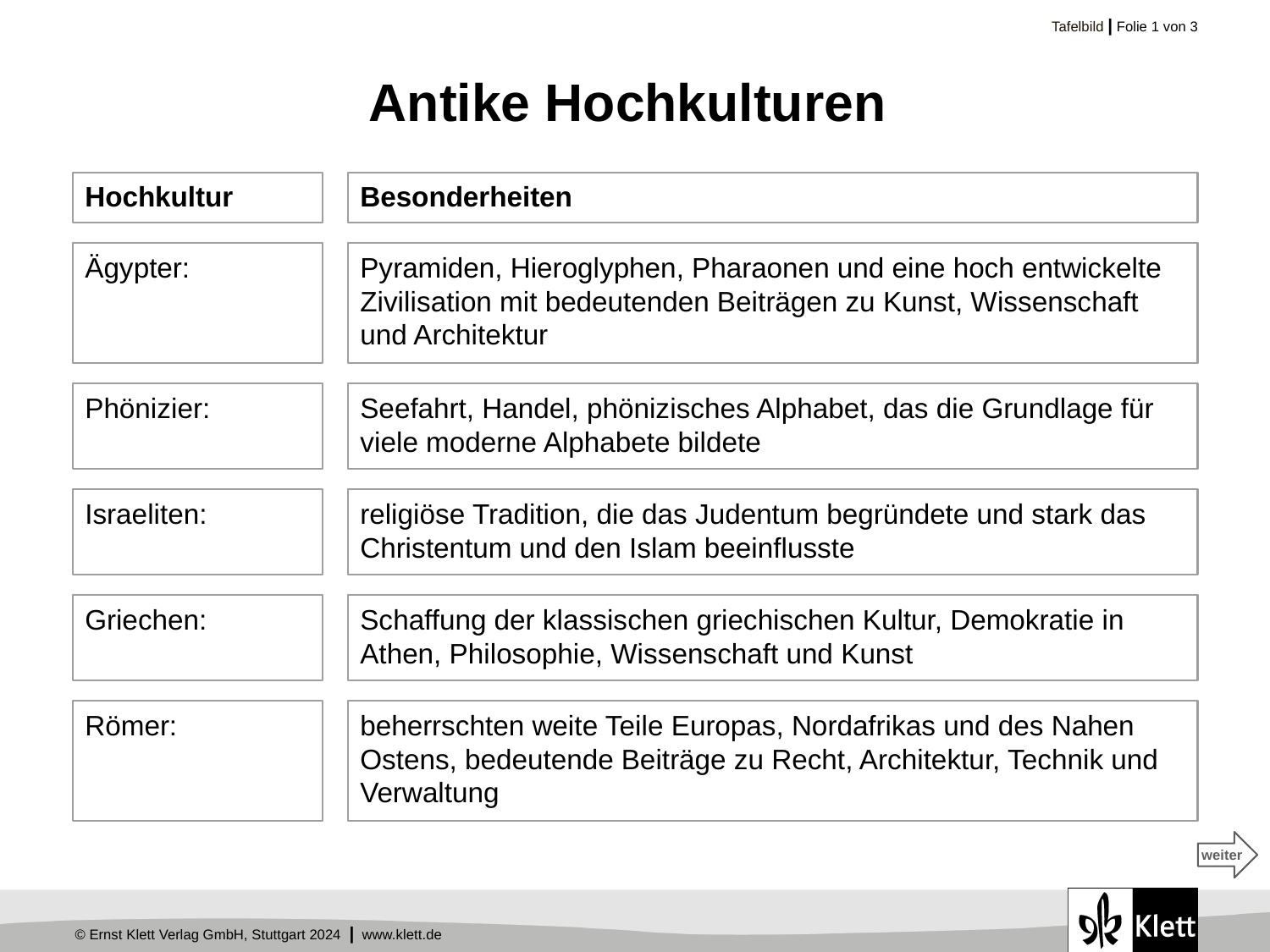

# Antike Hochkulturen
Hochkultur
Besonderheiten
Ägypter:
Pyramiden, Hieroglyphen, Pharaonen und eine hoch entwickelte Zivilisation mit bedeutenden Beiträgen zu Kunst, Wissenschaft und Architektur
Phönizier:
Seefahrt, Handel, phönizisches Alphabet, das die Grundlage für viele moderne Alphabete bildete
Israeliten:
religiöse Tradition, die das Judentum begründete und stark das Christentum und den Islam beeinflusste
Griechen:
Schaffung der klassischen griechischen Kultur, Demokratie in Athen, Philosophie, Wissenschaft und Kunst
Römer:
beherrschten weite Teile Europas, Nordafrikas und des Nahen Ostens, bedeutende Beiträge zu Recht, Architektur, Technik und Verwaltung
weiter